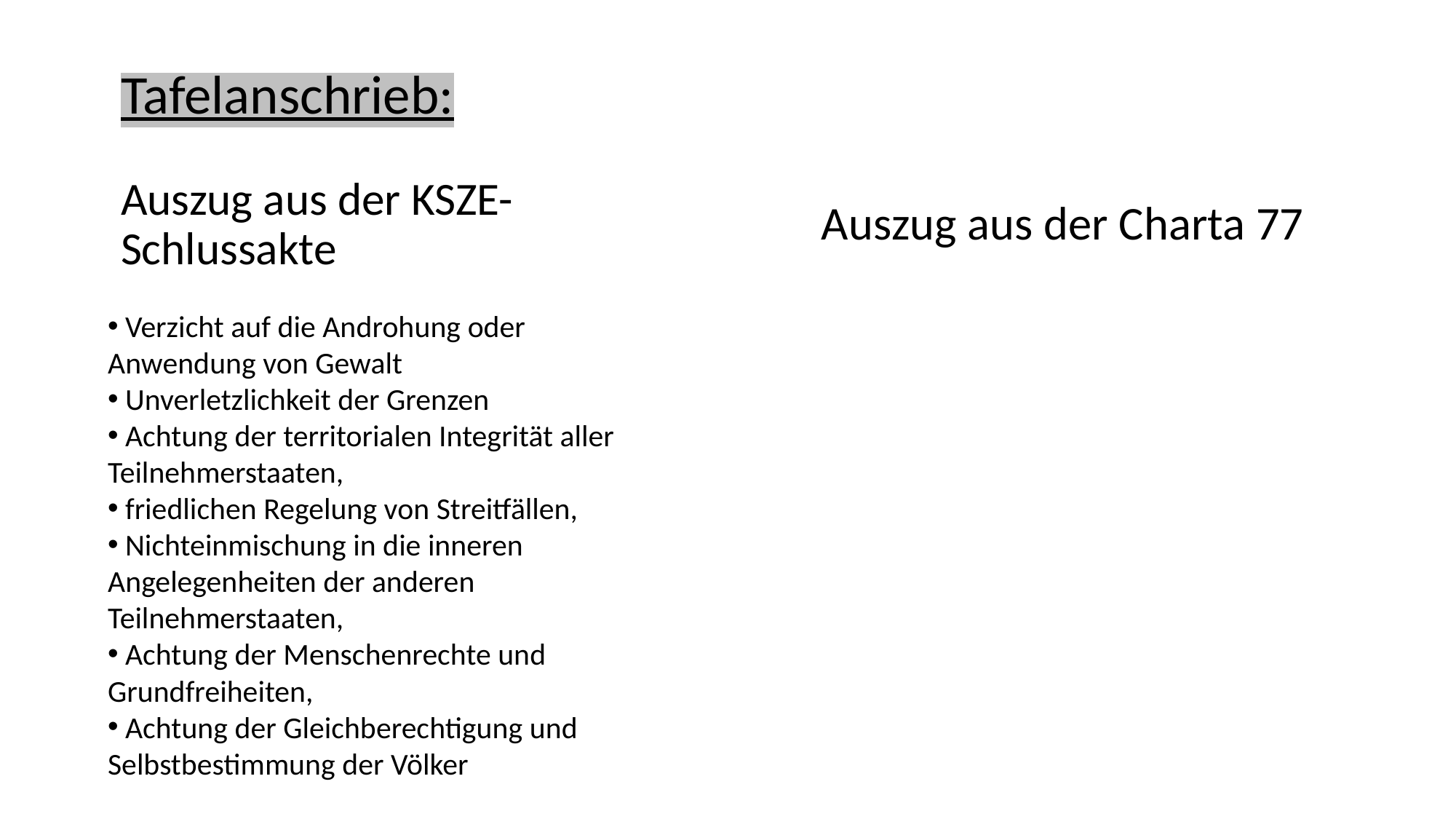

Tafelanschrieb:
Auszug aus der Charta 77
# Auszug aus der KSZE-Schlussakte
 Verzicht auf die Androhung oder Anwendung von Gewalt
 Unverletzlichkeit der Grenzen
 Achtung der territorialen Integrität aller Teilnehmerstaaten,
 friedlichen Regelung von Streitfällen,
 Nichteinmischung in die inneren Angelegenheiten der anderen Teilnehmerstaaten,
 Achtung der Menschenrechte und Grundfreiheiten,
 Achtung der Gleichberechtigung und Selbstbestimmung der Völker